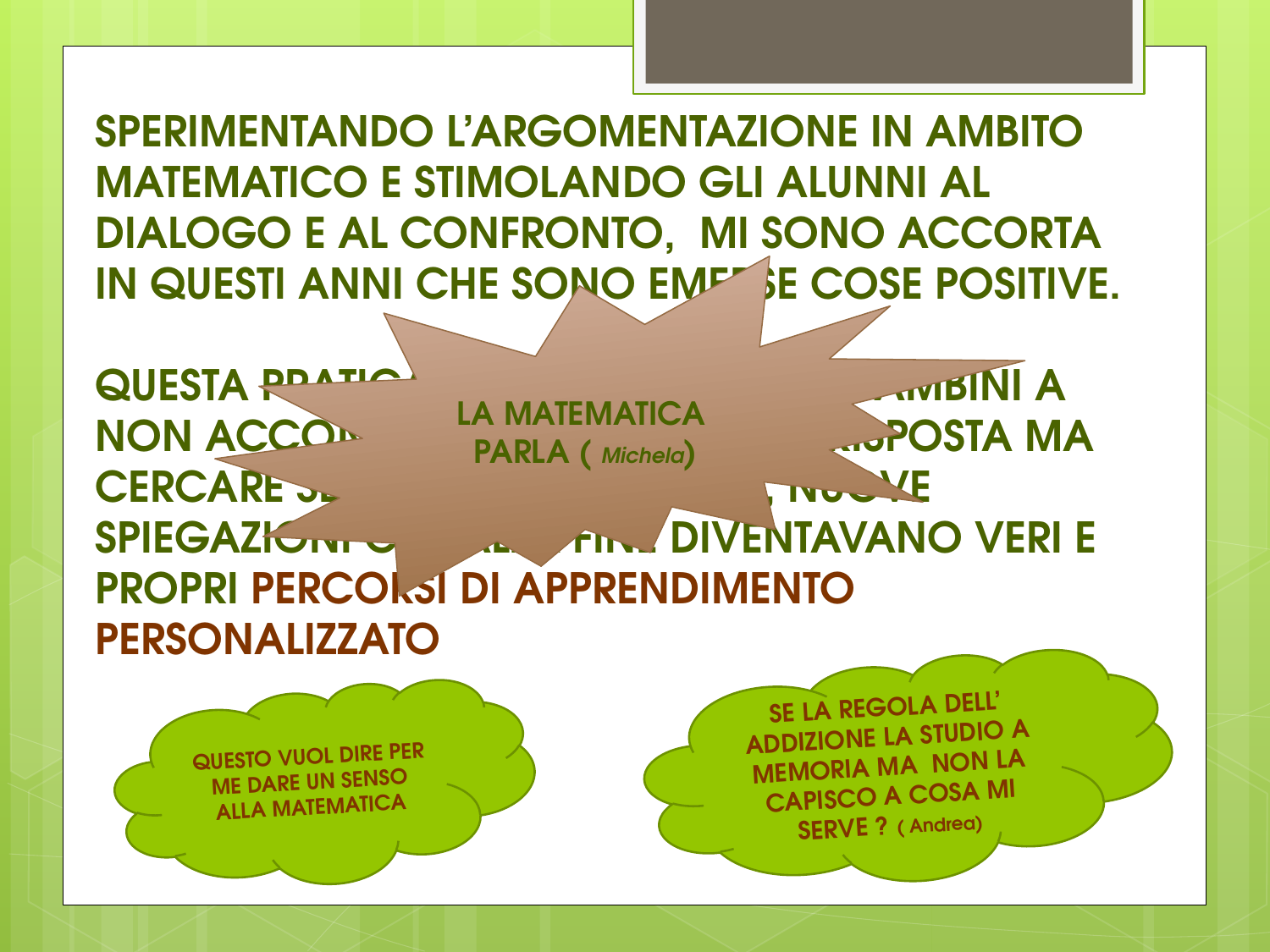

SPERIMENTANDO L’ARGOMENTAZIONE IN AMBITO MATEMATICO E STIMOLANDO GLI ALUNNI AL DIALOGO E AL CONFRONTO,  MI SONO ACCORTA IN QUESTI ANNI CHE SONO EMERSE COSE POSITIVE.

QUESTA PRATICA PORTA SEMPRE PIÙ I BAMBINI A NON ACCONTENTARSI DI UN’UNICA RISPOSTA MA CERCARE SEMPRE NUOVE STRADE, NUOVE SPIEGAZIONI CHE ALLA FINE DIVENTAVANO VERI E PROPRI PERCORSI DI APPRENDIMENTO PERSONALIZZATO
LA MATEMATICA   PARLA ( Michela)
SE LA REGOLA DELL’ ADDIZIONE LA STUDIO A MEMORIA MA  NON LA CAPISCO A COSA MI SERVE ? ( Andrea)
QUESTO VUOL DIRE PER ME DARE UN SENSO ALLA MATEMATICA